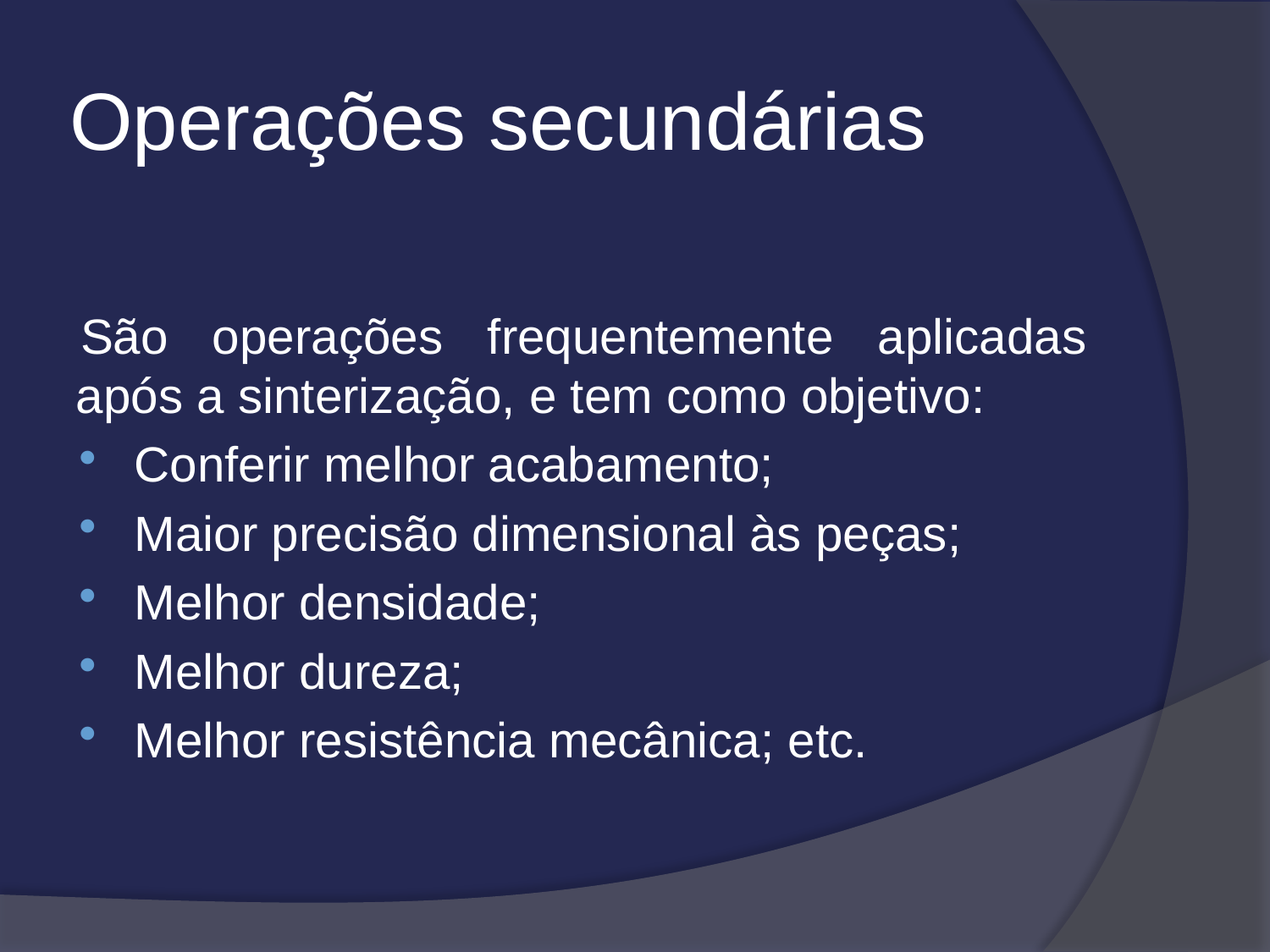

# Operações secundárias
São operações frequentemente aplicadas após a sinterização, e tem como objetivo:
Conferir melhor acabamento;
Maior precisão dimensional às peças;
Melhor densidade;
Melhor dureza;
Melhor resistência mecânica; etc.